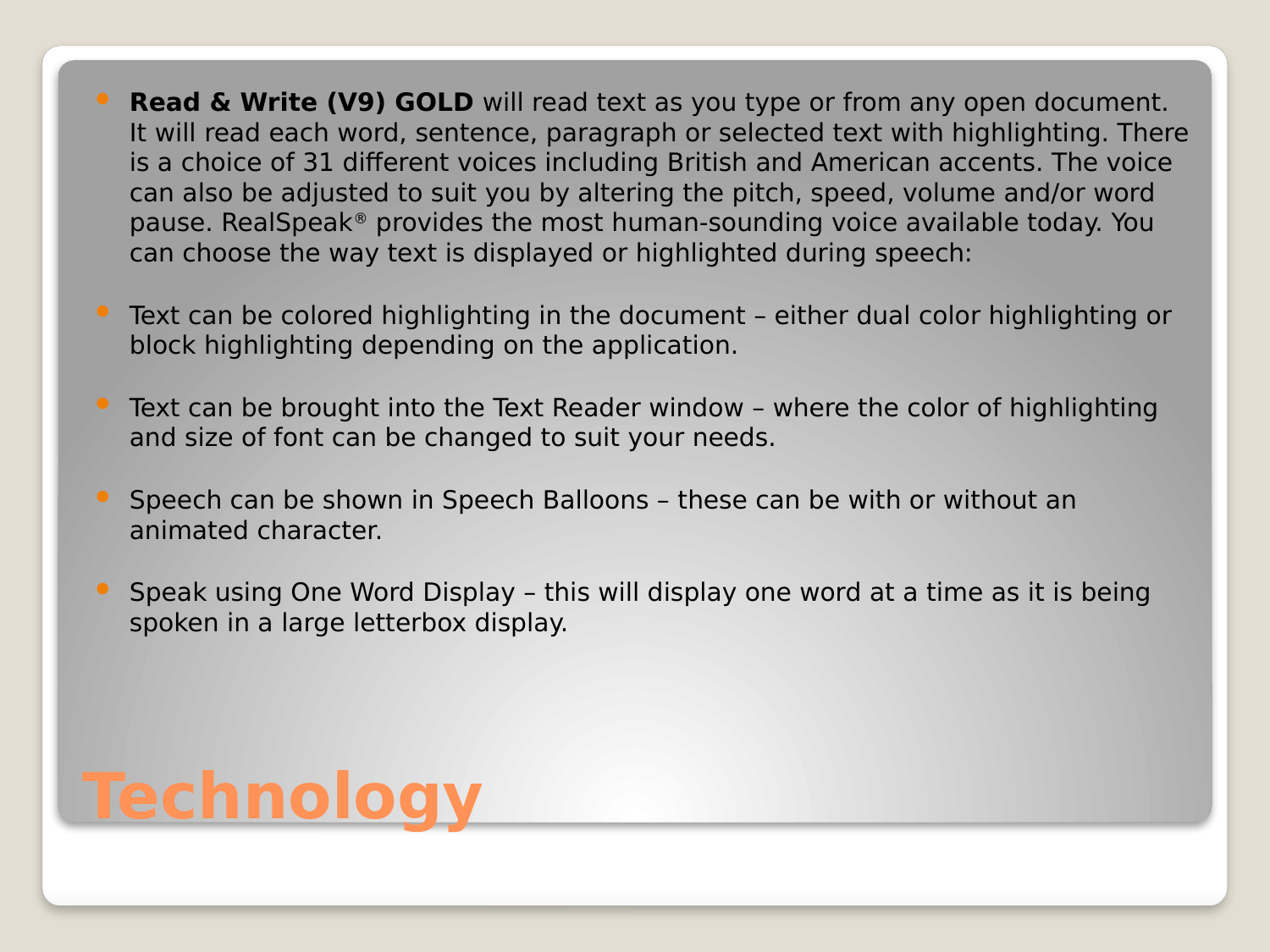

Read & Write (V9) GOLD will read text as you type or from any open document. It will read each word, sentence, paragraph or selected text with highlighting. There is a choice of 31 different voices including British and American accents. The voice can also be adjusted to suit you by altering the pitch, speed, volume and/or word pause. RealSpeak® provides the most human-sounding voice available today. You can choose the way text is displayed or highlighted during speech:
Text can be colored highlighting in the document – either dual color highlighting or block highlighting depending on the application.
Text can be brought into the Text Reader window – where the color of highlighting and size of font can be changed to suit your needs.
Speech can be shown in Speech Balloons – these can be with or without an animated character.
Speak using One Word Display – this will display one word at a time as it is being spoken in a large letterbox display.

# Technology